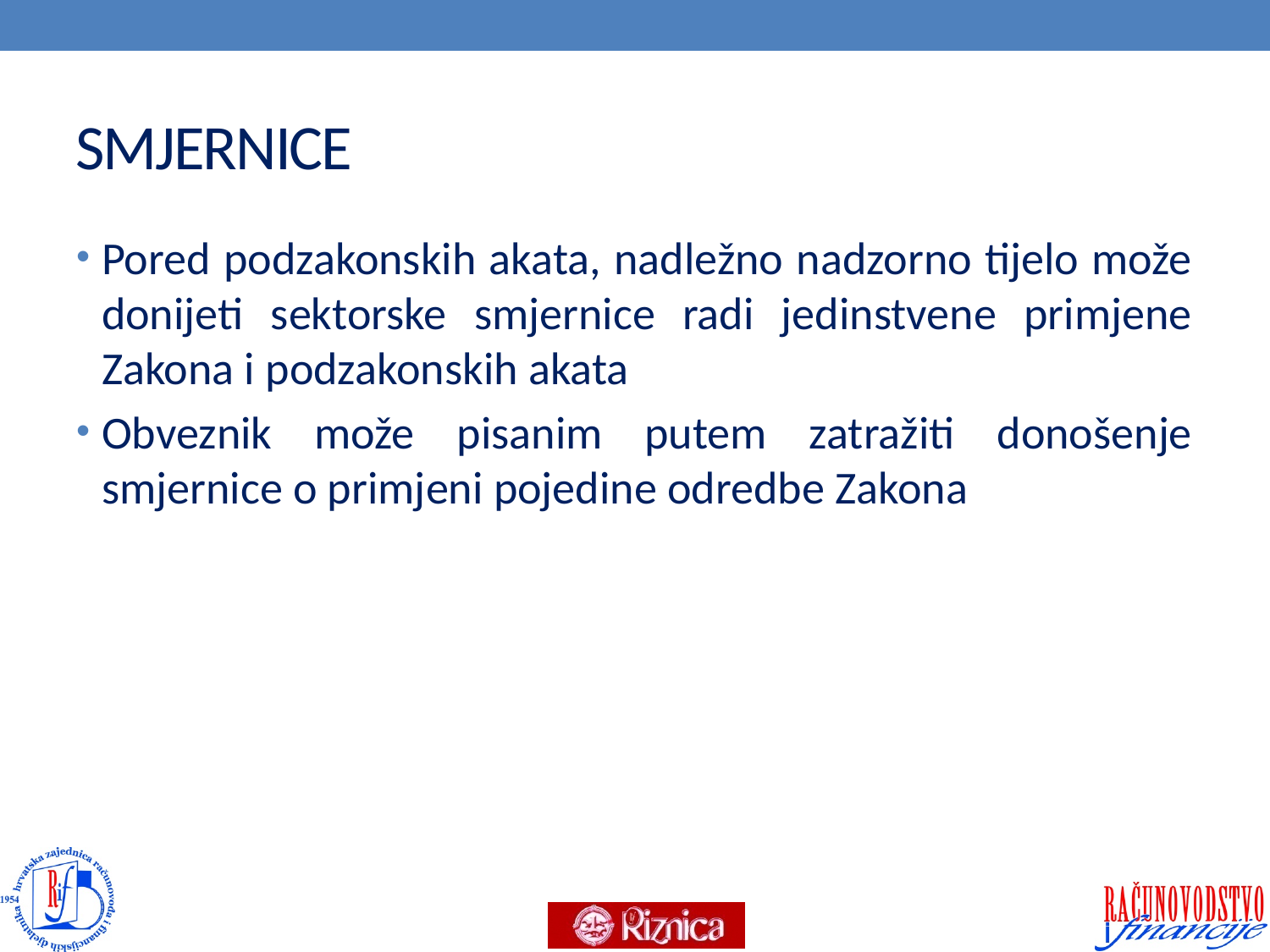

# SMJERNICE
Pored podzakonskih akata, nadležno nadzorno tijelo može donijeti sektorske smjernice radi jedinstvene primjene Zakona i podzakonskih akata
Obveznik može pisanim putem zatražiti donošenje smjernice o primjeni pojedine odredbe Zakona